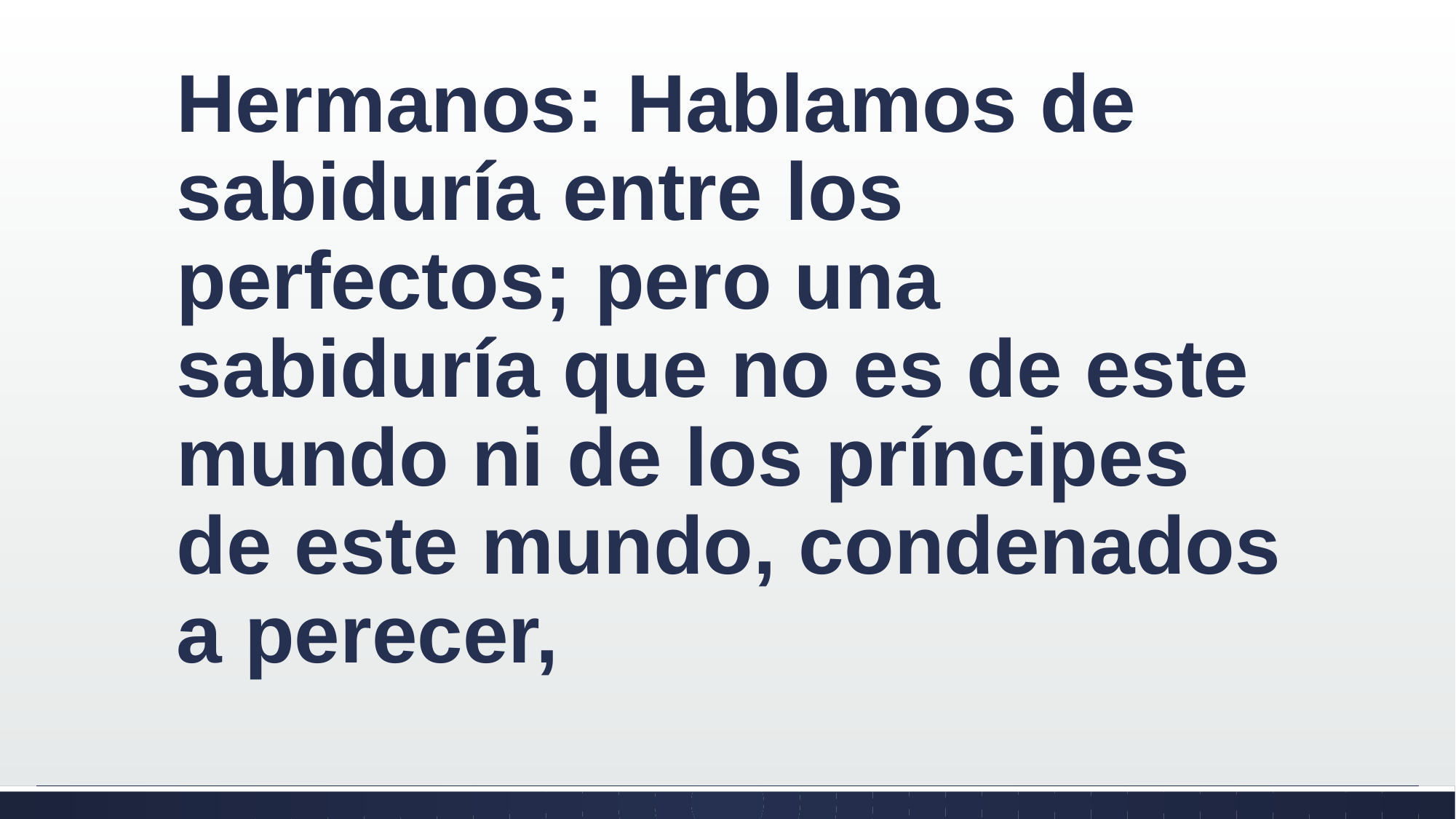

#
Hermanos: Hablamos de sabiduría entre los perfectos; pero una sabiduría que no es de este mundo ni de los príncipes de este mundo, condenados a perecer,